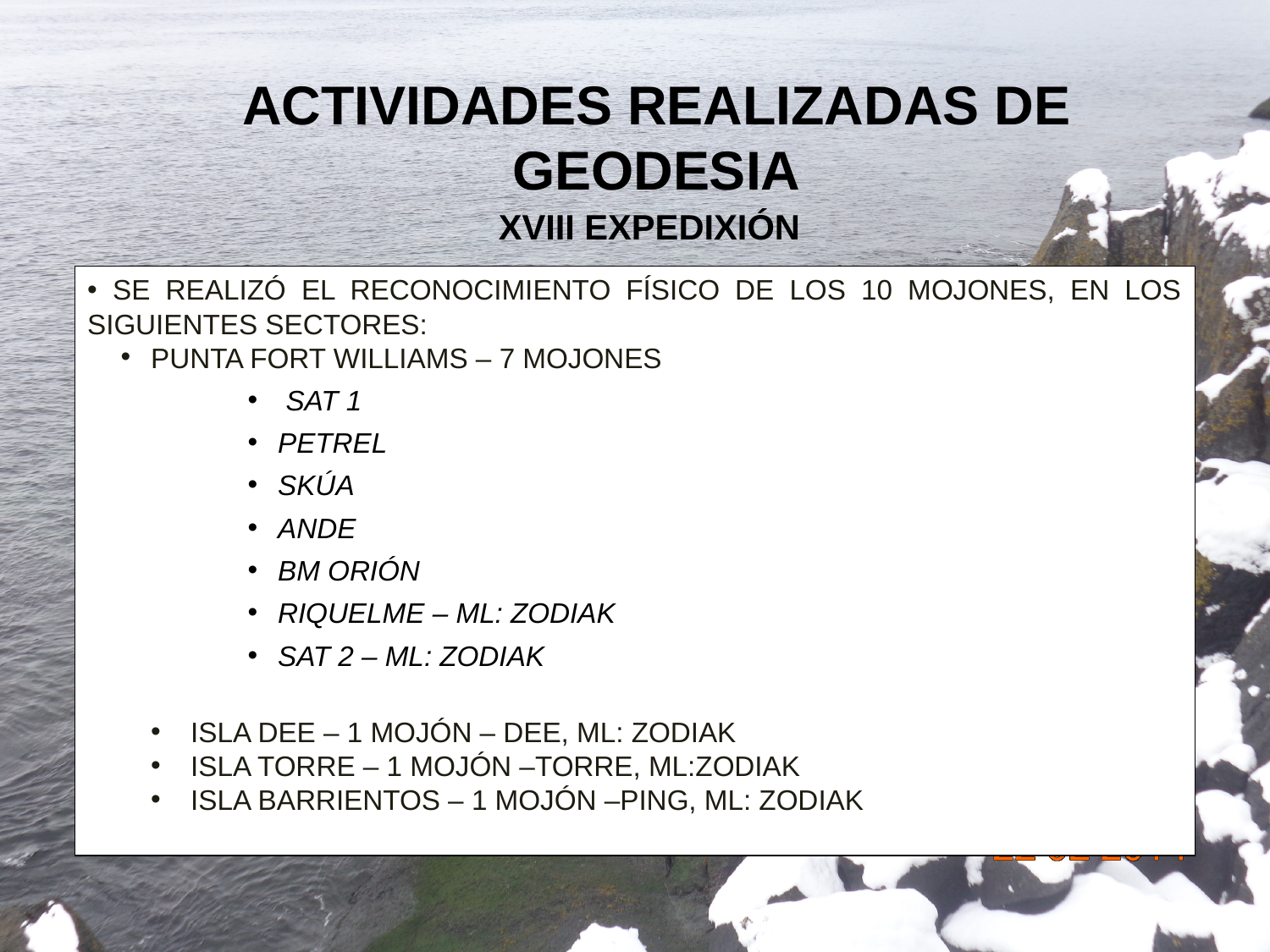

# ACTIVIDADES REALIZADAS DE GEODESIA
XVIII EXPEDIXIÓN
 SE REALIZÓ EL RECONOCIMIENTO FÍSICO DE LOS 10 MOJONES, EN LOS SIGUIENTES SECTORES:
PUNTA FORT WILLIAMS – 7 MOJONES
 SAT 1
PETREL
SKÚA
ANDE
BM ORIÓN
RIQUELME – ML: ZODIAK
SAT 2 – ML: ZODIAK

ISLA DEE – 1 MOJÓN – DEE, ML: ZODIAK
ISLA TORRE – 1 MOJÓN –TORRE, ML:ZODIAK
ISLA BARRIENTOS – 1 MOJÓN –PING, ML: ZODIAK